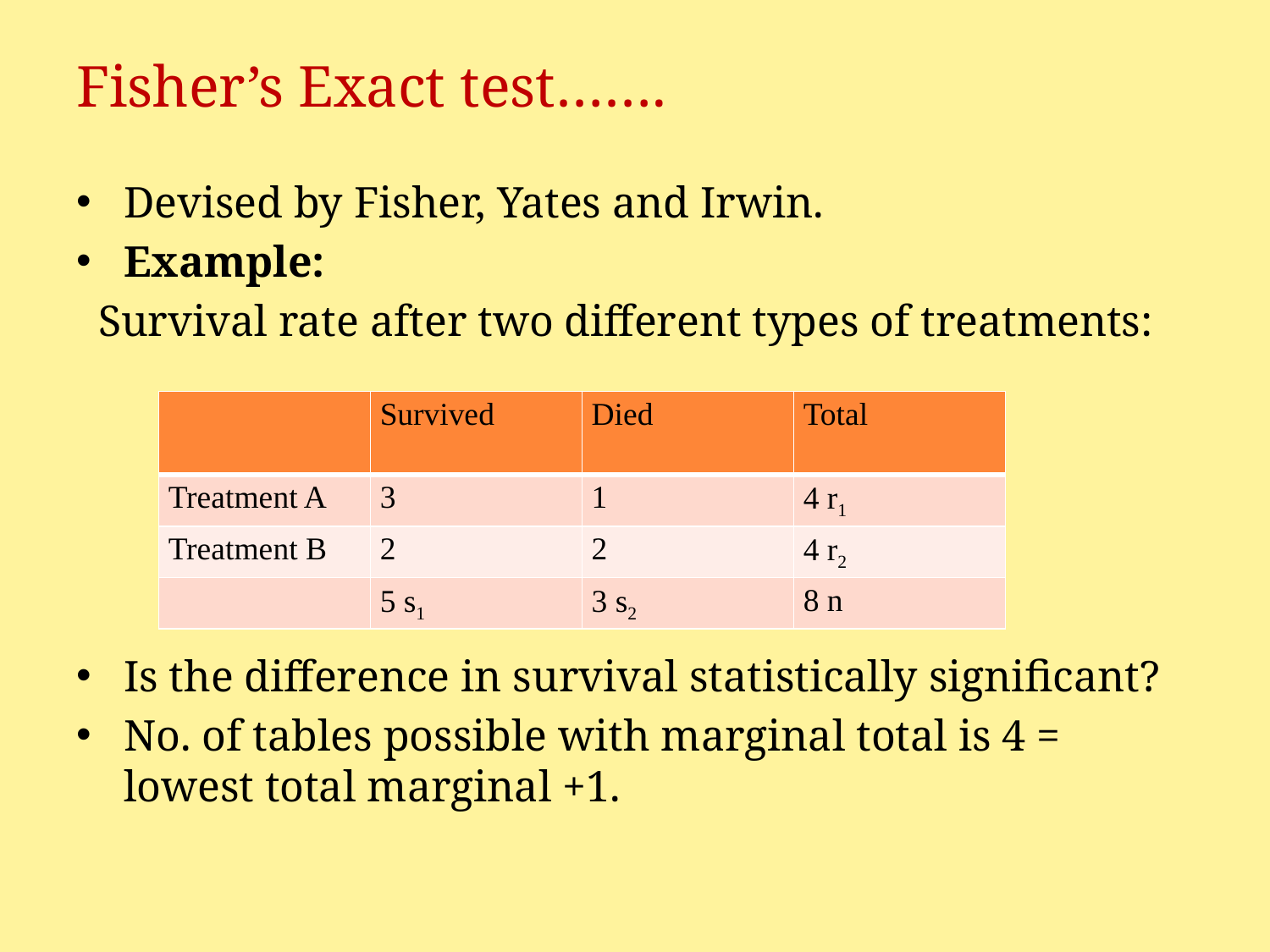

# Fisher’s Exact test…….
Devised by Fisher, Yates and Irwin.
Example:
  Survival rate after two different types of treatments:

Is the difference in survival statistically significant?
No. of tables possible with marginal total is 4 = lowest total marginal +1.

|  | Survived | Died | Total |
| --- | --- | --- | --- |
| Treatment A | 3 | 1 | 4 r1 |
| Treatment B | 2 | 2 | 4 r2 |
|  | 5 s1 | 3 s2 | 8 n |